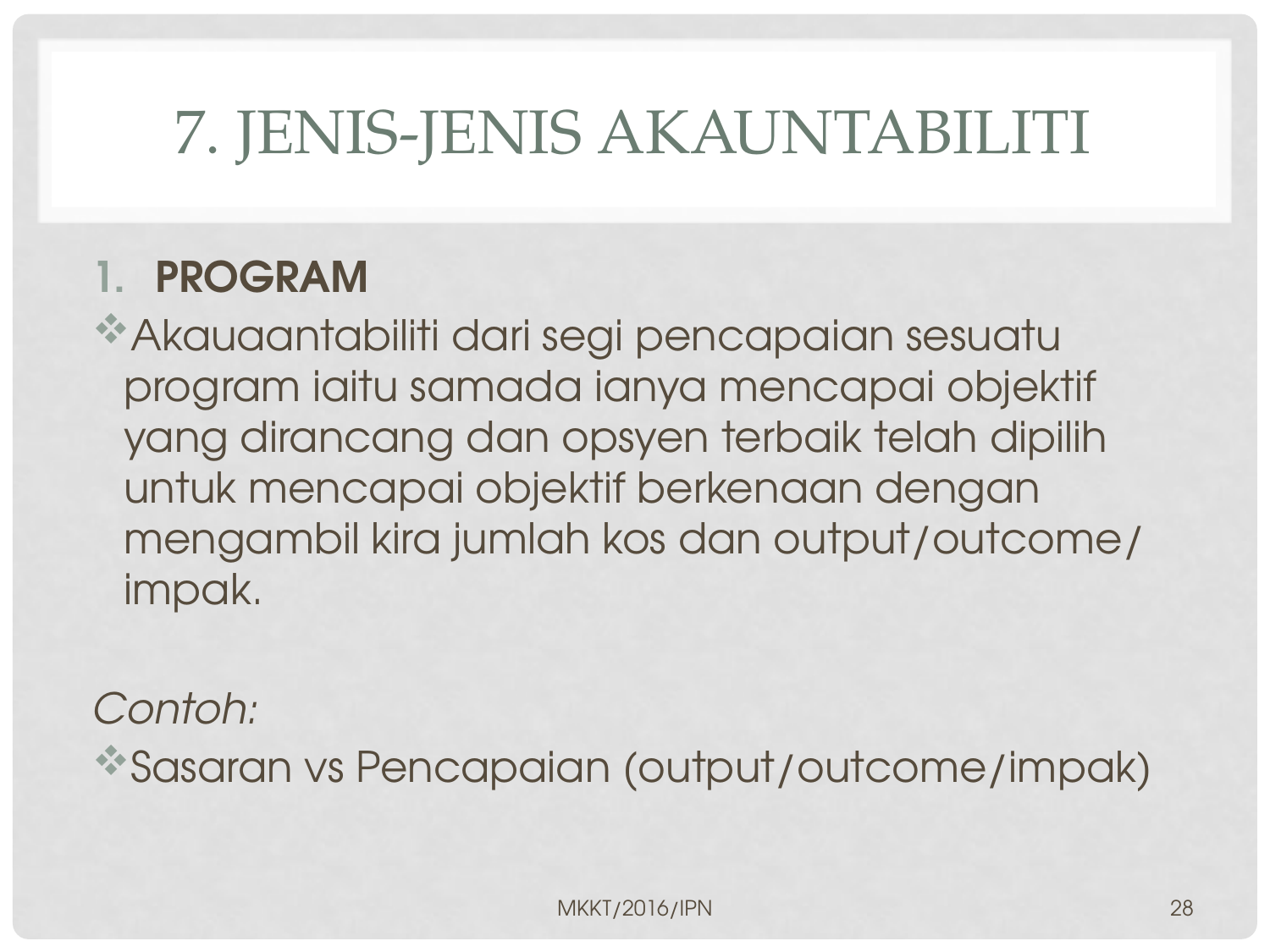

# 7. jenis-jenis akauntabiliti
PROGRAM
Akauaantabiliti dari segi pencapaian sesuatu program iaitu samada ianya mencapai objektif yang dirancang dan opsyen terbaik telah dipilih untuk mencapai objektif berkenaan dengan mengambil kira jumlah kos dan output/outcome/ impak.

Contoh:
Sasaran vs Pencapaian (output/outcome/impak)
MKKT/2016/IPN
28